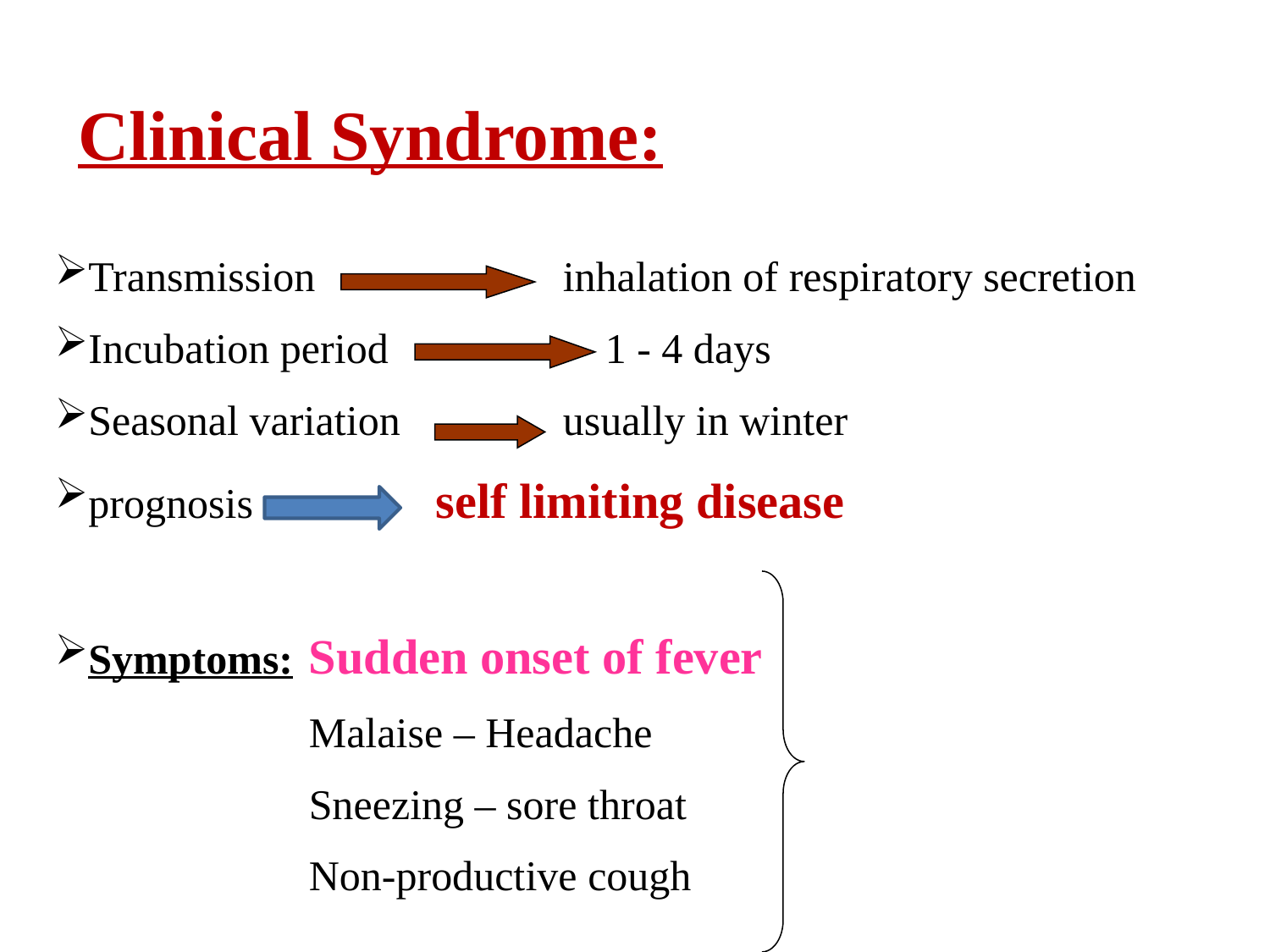

# Clinical Syndrome:
Transmission		inhalation of respiratory secretion
Incubation period		    1 - 4 days
Seasonal variation		usually in winter
prognosis		self limiting disease

Symptoms:	Sudden onset of fever
		Malaise – Headache
		Sneezing – sore throat 	-   It takes 3 days.
                        Non-productive cough